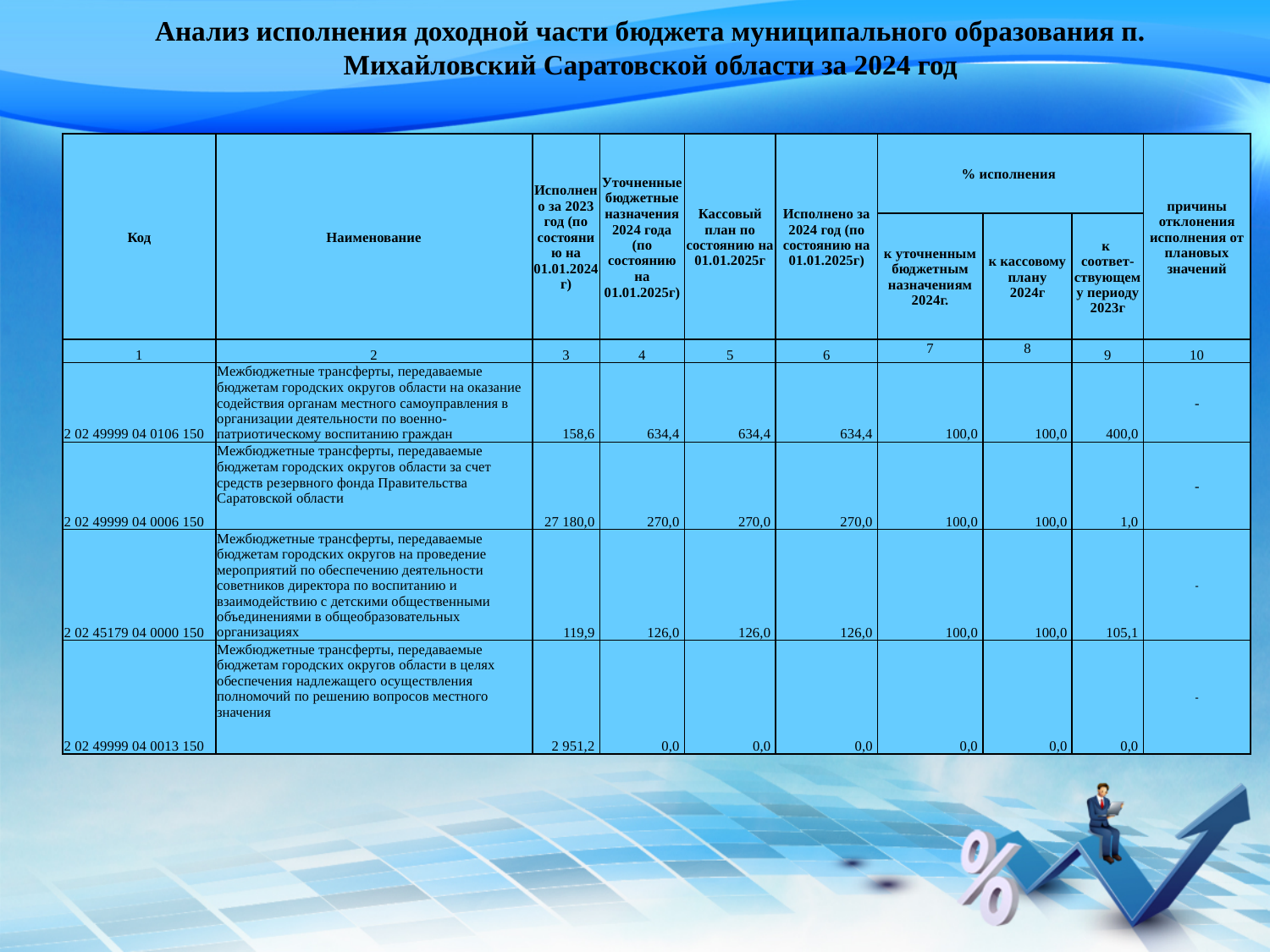

# Анализ исполнения доходной части бюджета муниципального образования п. Михайловский Саратовской области за 2024 год
| Код | Наименование | Исполнено за 2023 год (по состоянию на 01.01.2024г) | Уточненные бюджетные назначения 2024 года (по состоянию на 01.01.2025г) | Кассовый план по состоянию на 01.01.2025г | Исполнено за 2024 год (по состоянию на 01.01.2025г) | % исполнения |  |  | причины отклонения исполнения от плановых значений |
| --- | --- | --- | --- | --- | --- | --- | --- | --- | --- |
|  |  |  |  |  |  | к уточненным бюджетным назначениям 2024г. | к кассовому плану 2024г | к соответ-ствующему периоду 2023г |  |
| 1 | 2 | 3 | 4 | 5 | 6 | 7 | 8 | 9 | 10 |
| 2 02 49999 04 0106 150 | Межбюджетные трансферты, передаваемые бюджетам городских округов области на оказание содействия органам местного самоуправления в организации деятельности по военно-патриотическому воспитанию граждан | 158,6 | 634,4 | 634,4 | 634,4 | 100,0 | 100,0 | 400,0 | - |
| 2 02 49999 04 0006 150 | Межбюджетные трансферты, передаваемые бюджетам городских округов области за счет средств резервного фонда Правительства Саратовской области | 27 180,0 | 270,0 | 270,0 | 270,0 | 100,0 | 100,0 | 1,0 | - |
| 2 02 45179 04 0000 150 | Межбюджетные трансферты, передаваемые бюджетам городских округов на проведение мероприятий по обеспечению деятельности советников директора по воспитанию и взаимодействию с детскими общественными объединениями в общеобразовательных организациях | 119,9 | 126,0 | 126,0 | 126,0 | 100,0 | 100,0 | 105,1 | - |
| 2 02 49999 04 0013 150 | Межбюджетные трансферты, передаваемые бюджетам городских округов области в целях обеспечения надлежащего осуществления полномочий по решению вопросов местного значения | 2 951,2 | 0,0 | 0,0 | 0,0 | 0,0 | 0,0 | 0,0 | - |